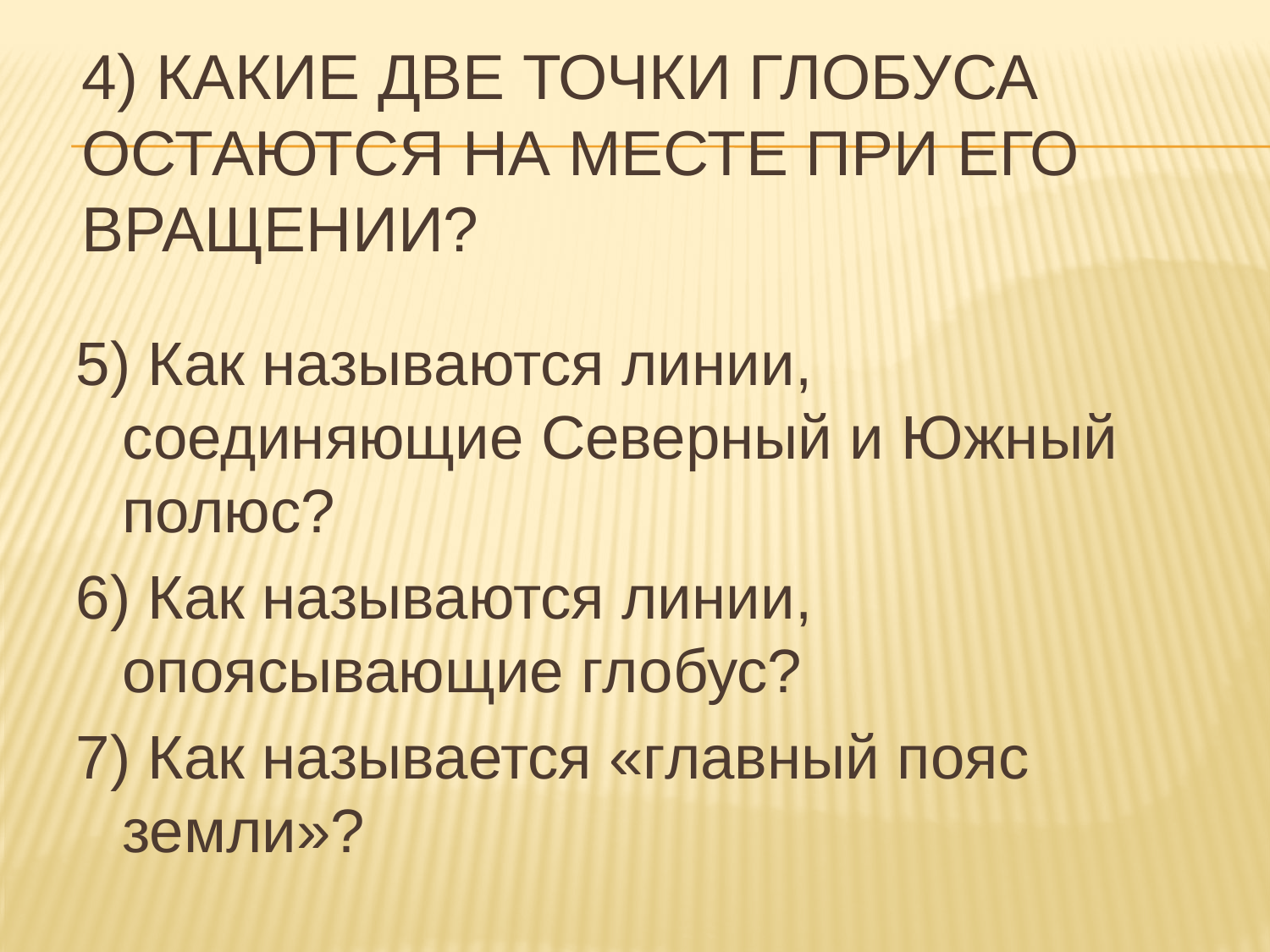

# 4) Какие две точки глобуса остаются на месте при его вращении?
5) Как называются линии, соединяющие Северный и Южный полюс?
6) Как называются линии, опоясывающие глобус?
7) Как называется «главный пояс земли»?